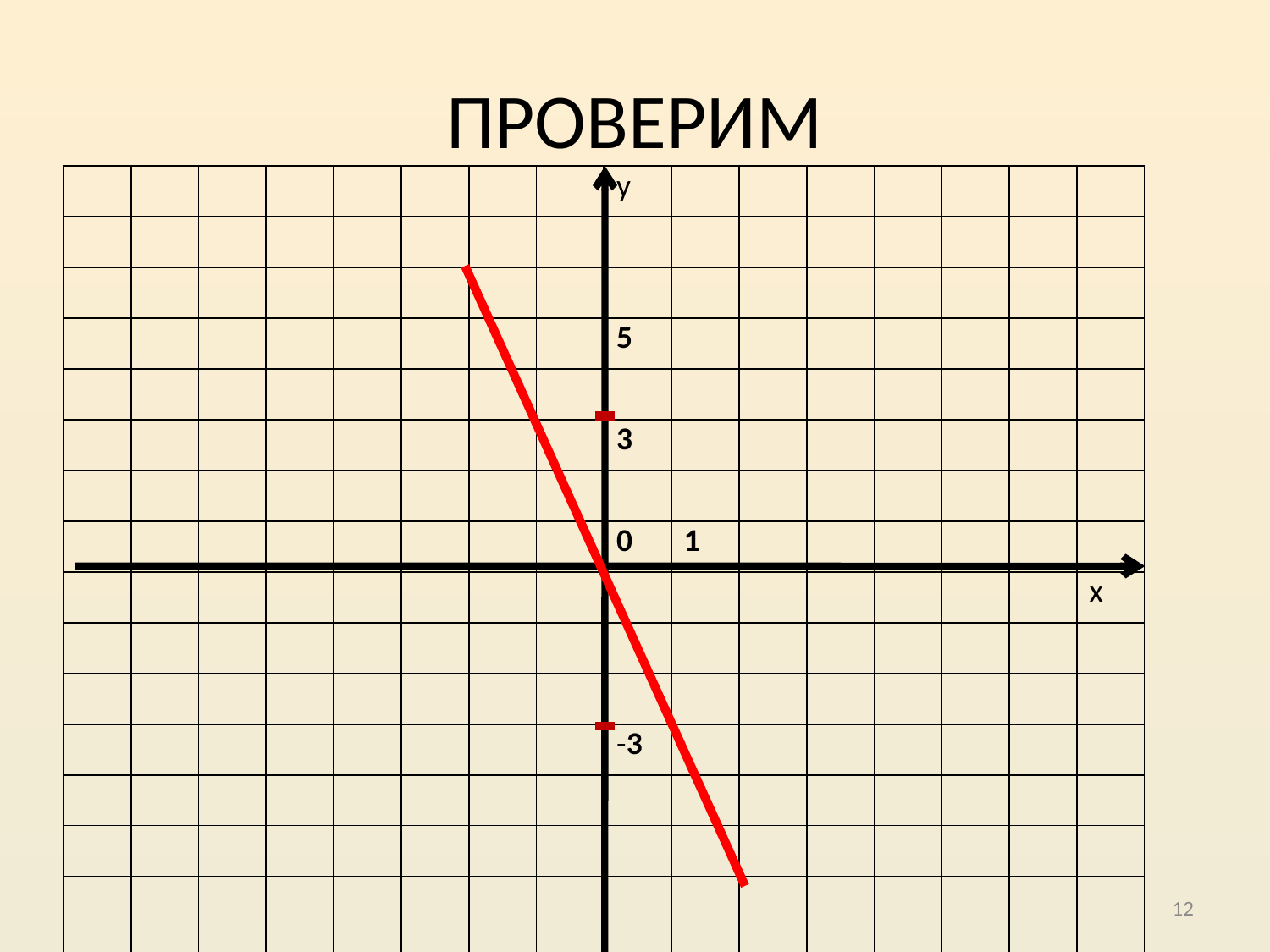

# ПРОВЕРИМ
|  |  |  |  |  |  |  |  | у |  |  |  |  |  |  |  |
| --- | --- | --- | --- | --- | --- | --- | --- | --- | --- | --- | --- | --- | --- | --- | --- |
|  |  |  |  |  |  |  |  |  |  |  |  |  |  |  |  |
|  |  |  |  |  |  |  |  |  |  |  |  |  |  |  |  |
|  |  |  |  |  |  |  |  | 5 |  |  |  |  |  |  |  |
|  |  |  |  |  |  |  |  |  |  |  |  |  |  |  |  |
|  |  |  |  |  |  |  |  | 3 |  |  |  |  |  |  |  |
|  |  |  |  |  |  |  |  |  |  |  |  |  |  |  |  |
|  |  |  |  |  |  |  |  | 0 | 1 |  |  |  |  |  |  |
|  |  |  |  |  |  |  |  |  |  |  |  |  |  |  | х |
|  |  |  |  |  |  |  |  |  |  |  |  |  |  |  |  |
|  |  |  |  |  |  |  |  |  |  |  |  |  |  |  |  |
|  |  |  |  |  |  |  |  | -3 |  |  |  |  |  |  |  |
|  |  |  |  |  |  |  |  |  |  |  |  |  |  |  |  |
|  |  |  |  |  |  |  |  |  |  |  |  |  |  |  |  |
|  |  |  |  |  |  |  |  |  |  |  |  |  |  |  |  |
|  |  |  |  |  |  |  |  |  |  |  |  |  |  |  |  |
12